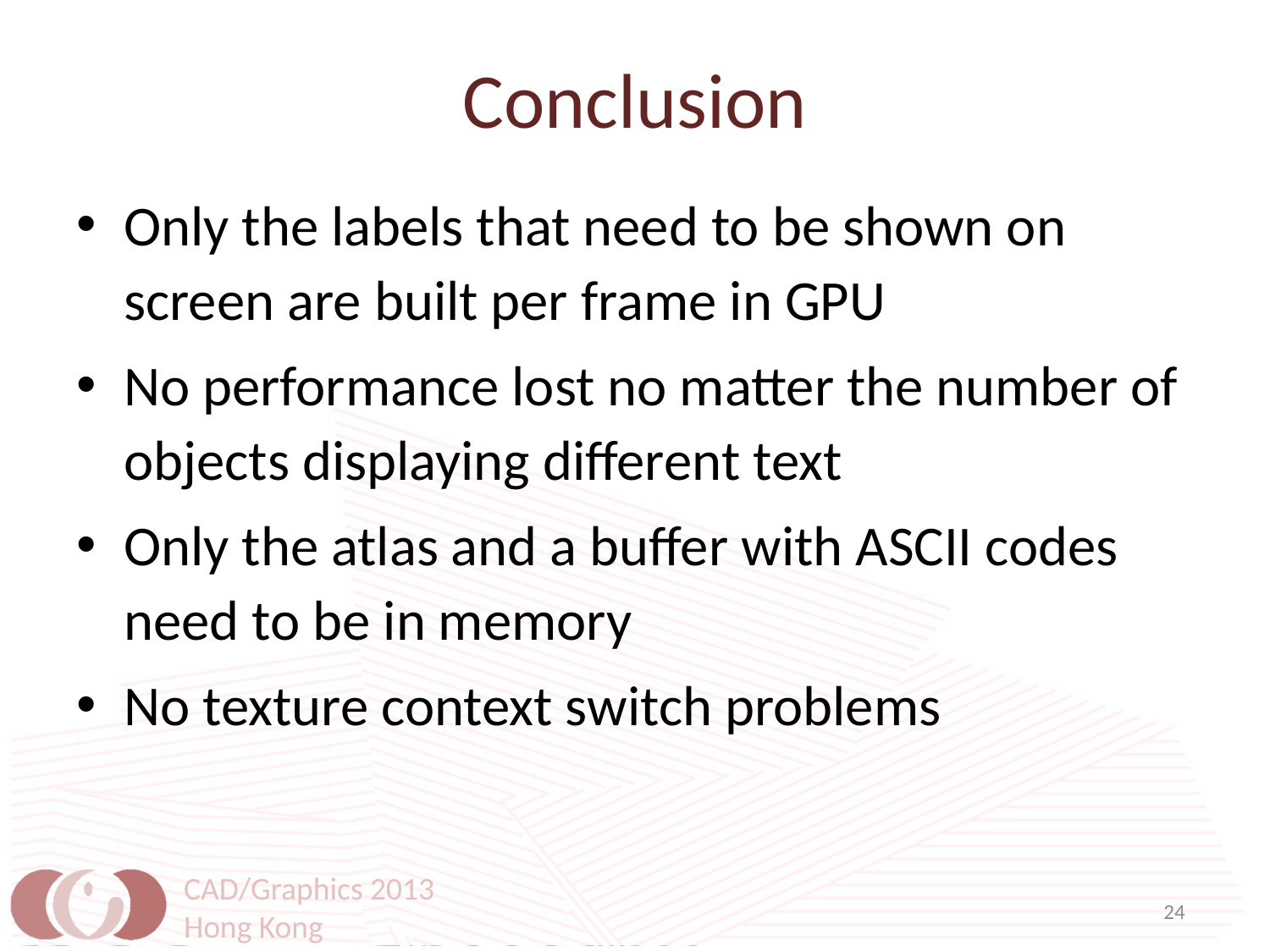

# Conclusion
Only the labels that need to be shown on screen are built per frame in GPU
No performance lost no matter the number of objects displaying different text
Only the atlas and a buffer with ASCII codes need to be in memory
No texture context switch problems

CAD/Graphics 2013
Hong Kong